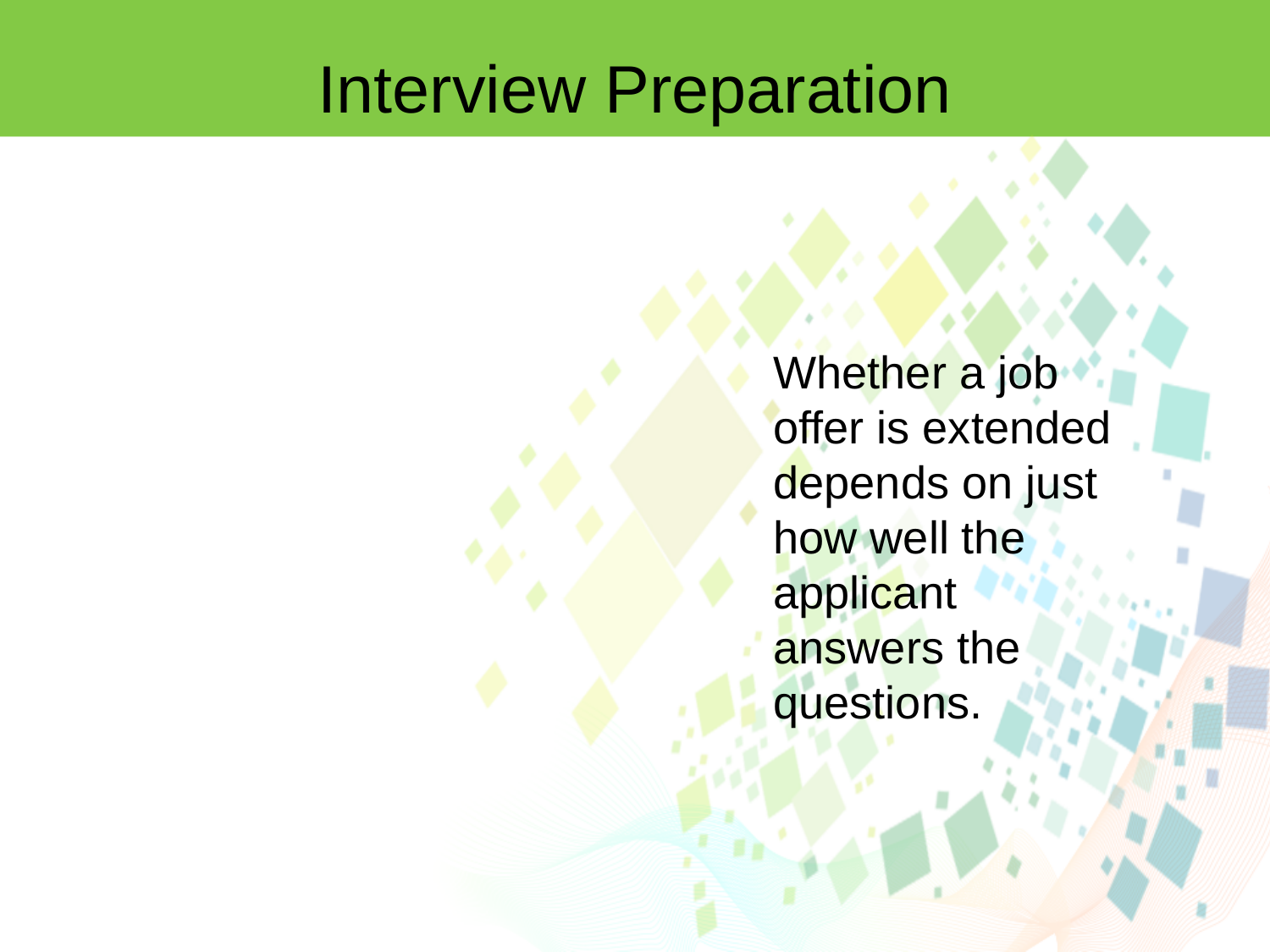

Interview Preparation
Whether a job offer is extended depends on just how well the applicant answers the questions.